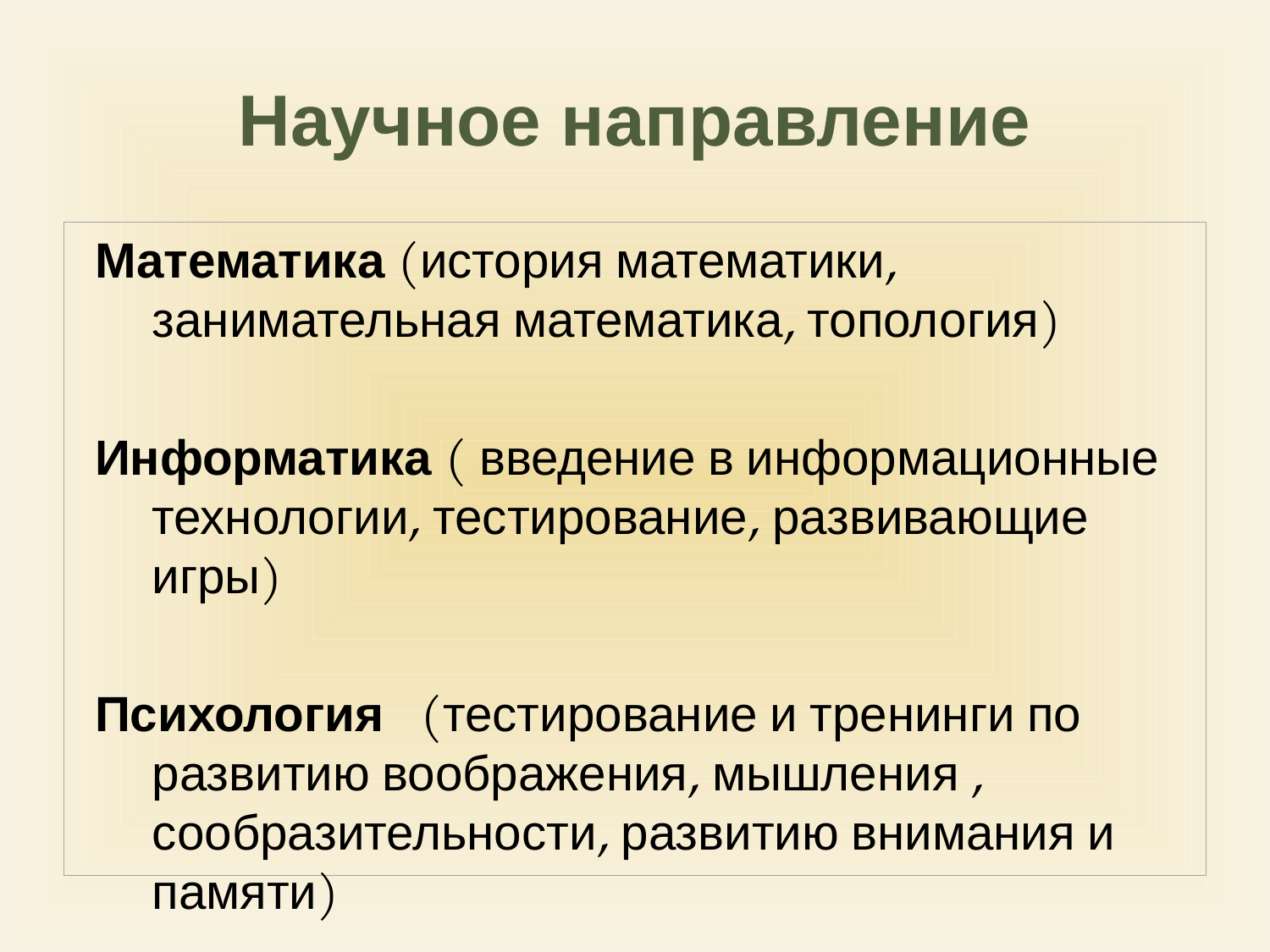

# Научное направление
Математика (история математики, занимательная математика, топология)

Информатика ( введение в информационные технологии, тестирование, развивающие игры)

Психология   (тестирование и тренинги по развитию воображения, мышления , сообразительности, развитию внимания и  памяти)